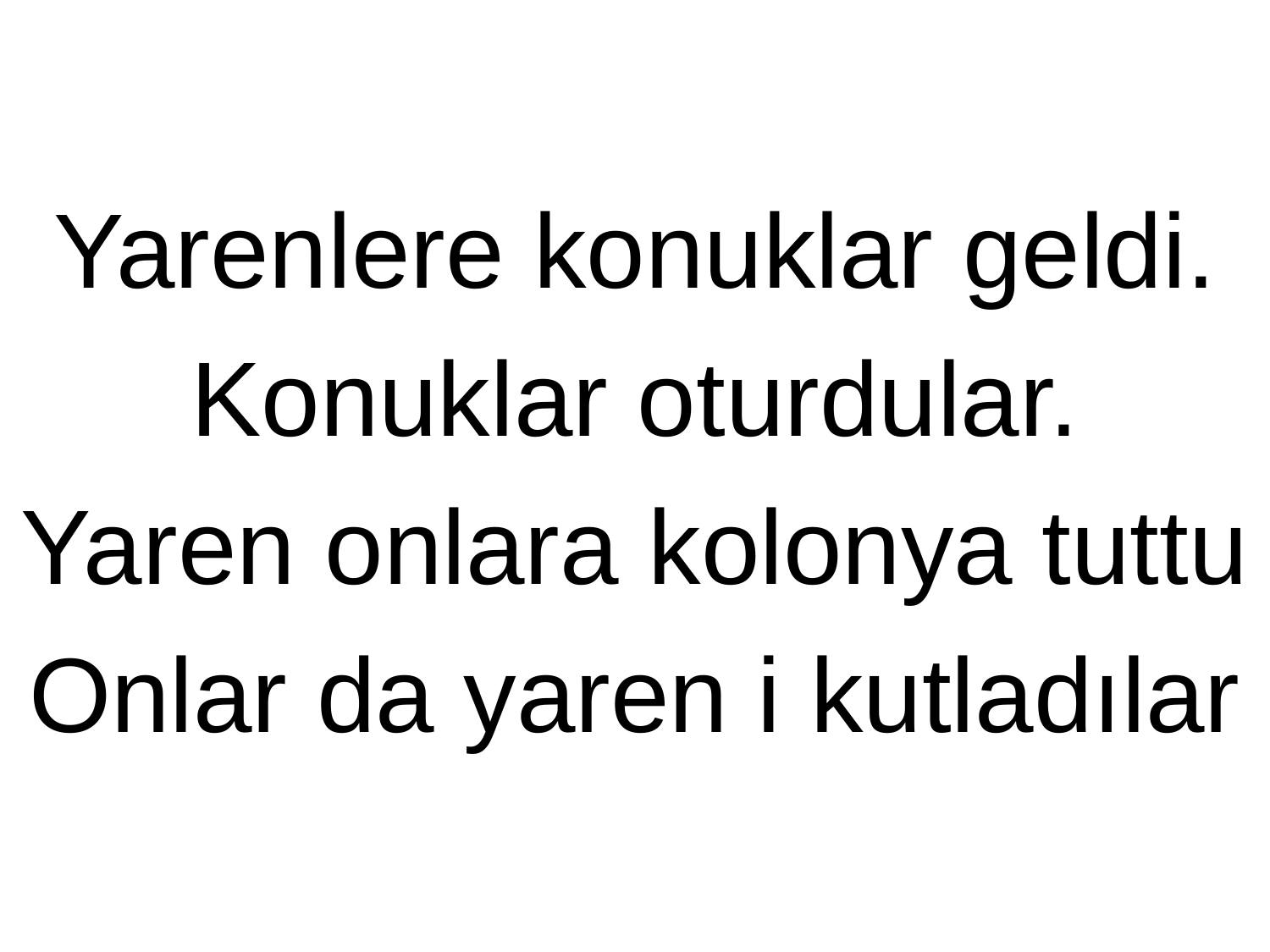

#
Yarenlere konuklar geldi.
Konuklar oturdular.
Yaren onlara kolonya tuttu
Onlar da yaren i kutladılar